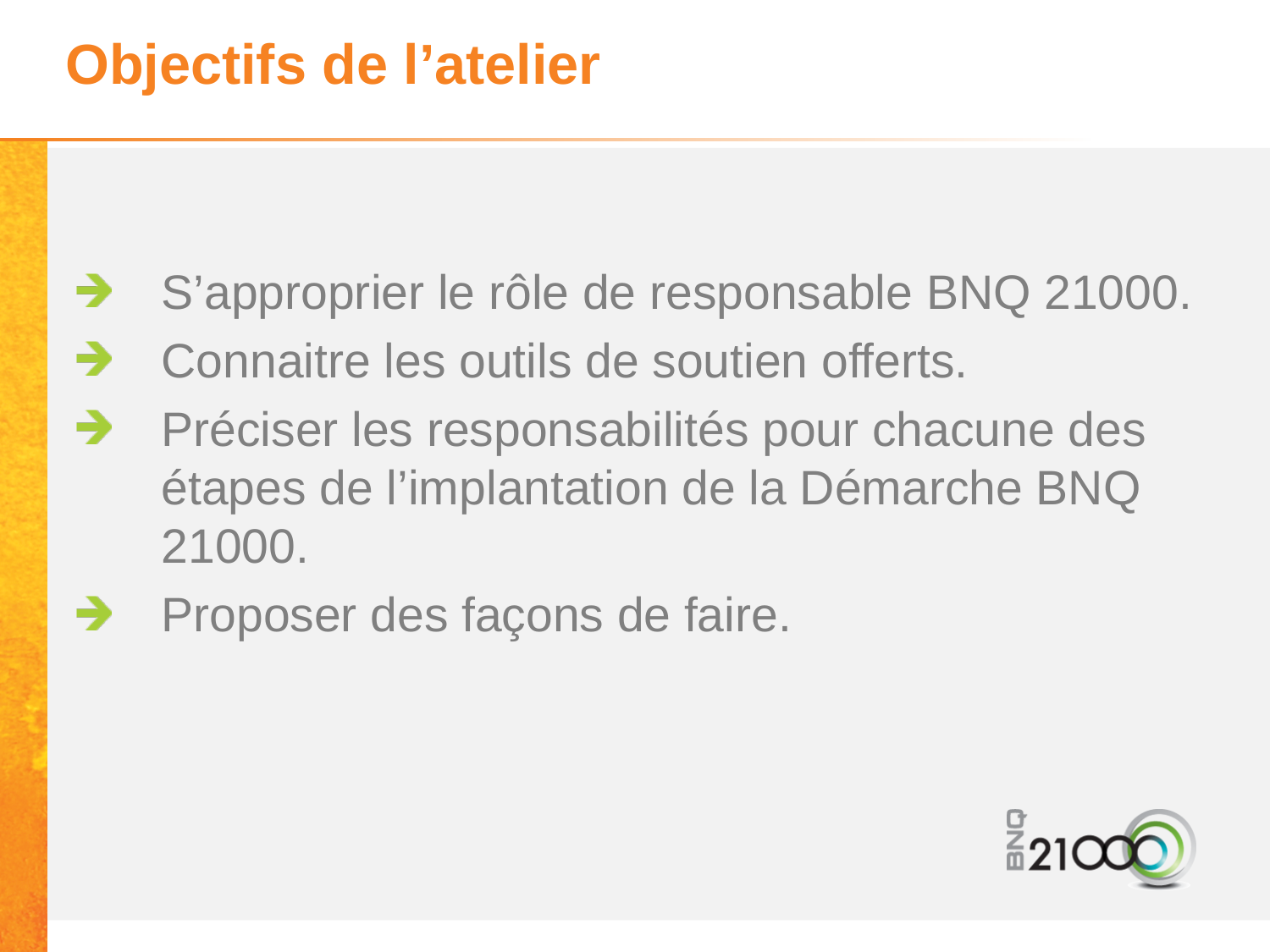

# Objectifs de l’atelier
S’approprier le rôle de responsable BNQ 21000.
Connaitre les outils de soutien offerts.
Préciser les responsabilités pour chacune des étapes de l’implantation de la Démarche BNQ 21000.
Proposer des façons de faire.